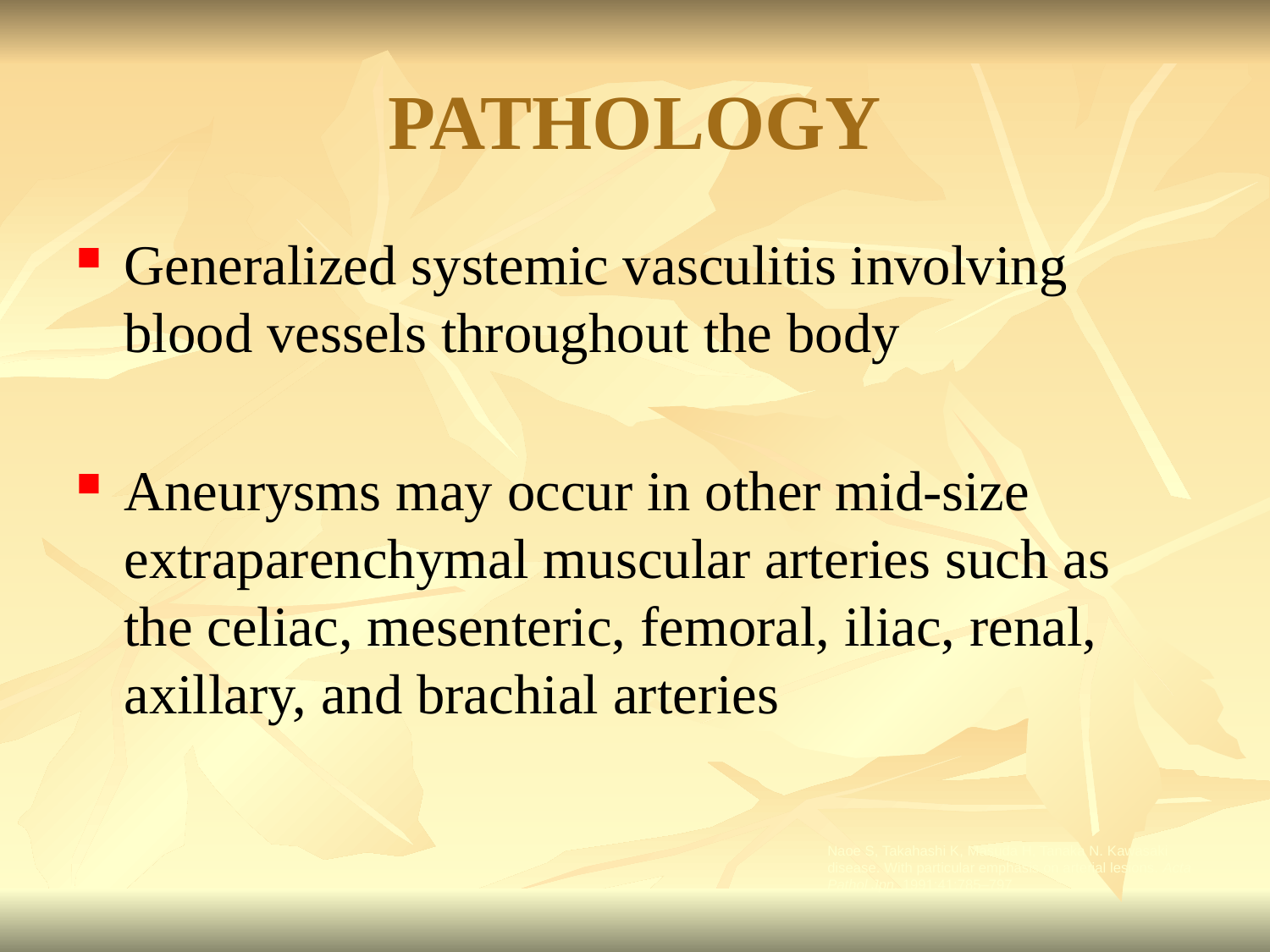

# PATHOLOGY
Generalized systemic vasculitis involving blood vessels throughout the body

Aneurysms may occur in other mid-size extraparenchymal muscular arteries such as the celiac, mesenteric, femoral, iliac, renal, axillary, and brachial arteries

Naoe S, Takahashi K, Masuda H, Tanaka N. Kawasaki disease. With particular emphasis on arterial lesions. Acta Pathol Jpn. 1991;41:785–797